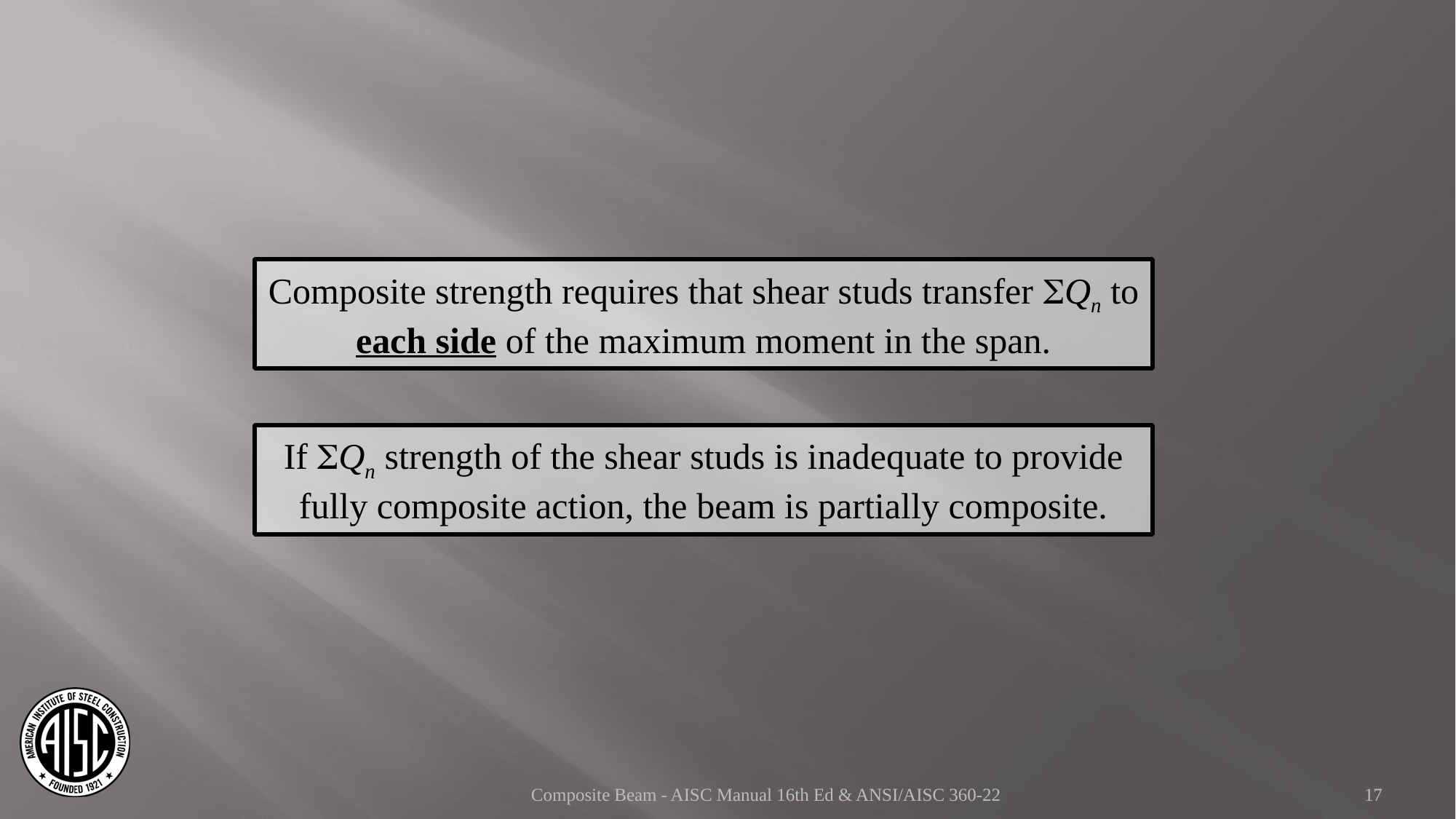

Composite strength requires that shear studs transfer ΣQn to each side of the maximum moment in the span.
If ΣQn strength of the shear studs is inadequate to provide fully composite action, the beam is partially composite.
Composite Beam - AISC Manual 16th Ed & ANSI/AISC 360-22
17